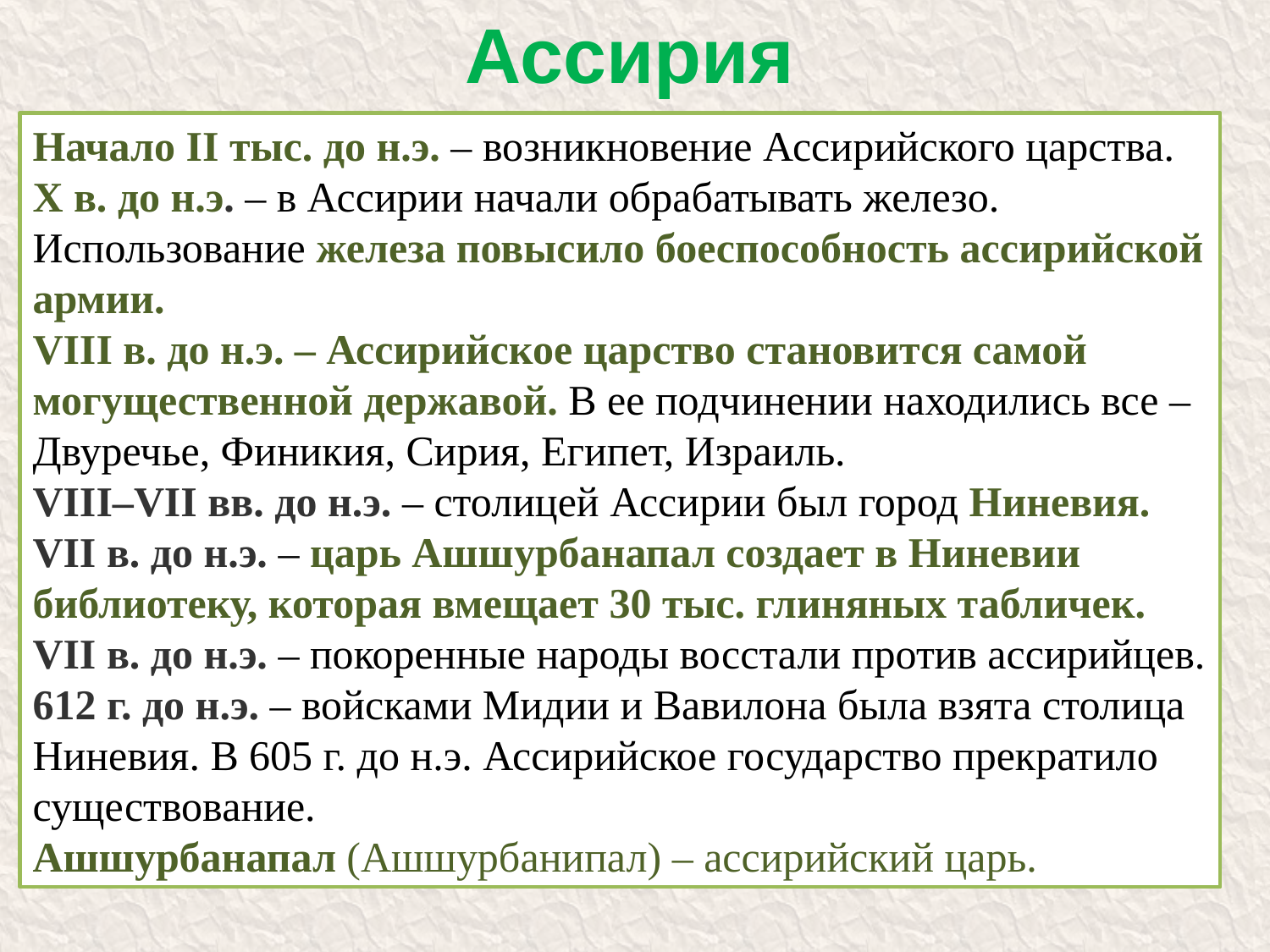

Ассирия
Начало II тыс. до н.э. – возникновение Ассирийского царства.
X в. до н.э. – в Ассирии начали обрабатывать железо. Использование железа повысило боеспособность ассирийской армии.
VIII в. до н.э. – Ассирийское царство становится самой могущественной державой. В ее подчинении находились все – Двуречье, Финикия, Сирия, Египет, Израиль.
VIII–VII вв. до н.э. – столицей Ассирии был город Ниневия.
VII в. до н.э. – царь Ашшурбанапал создает в Ниневии библиотеку, которая вмещает 30 тыс. глиняных табличек.
VII в. до н.э. – покоренные народы восстали против ассирийцев.
612 г. до н.э. – войсками Мидии и Вавилона была взята столица Ниневия. В 605 г. до н.э. Ассирийское государство прекратило существование.
Ашшурбанапал (Ашшурбанипал) – ассирийский царь.